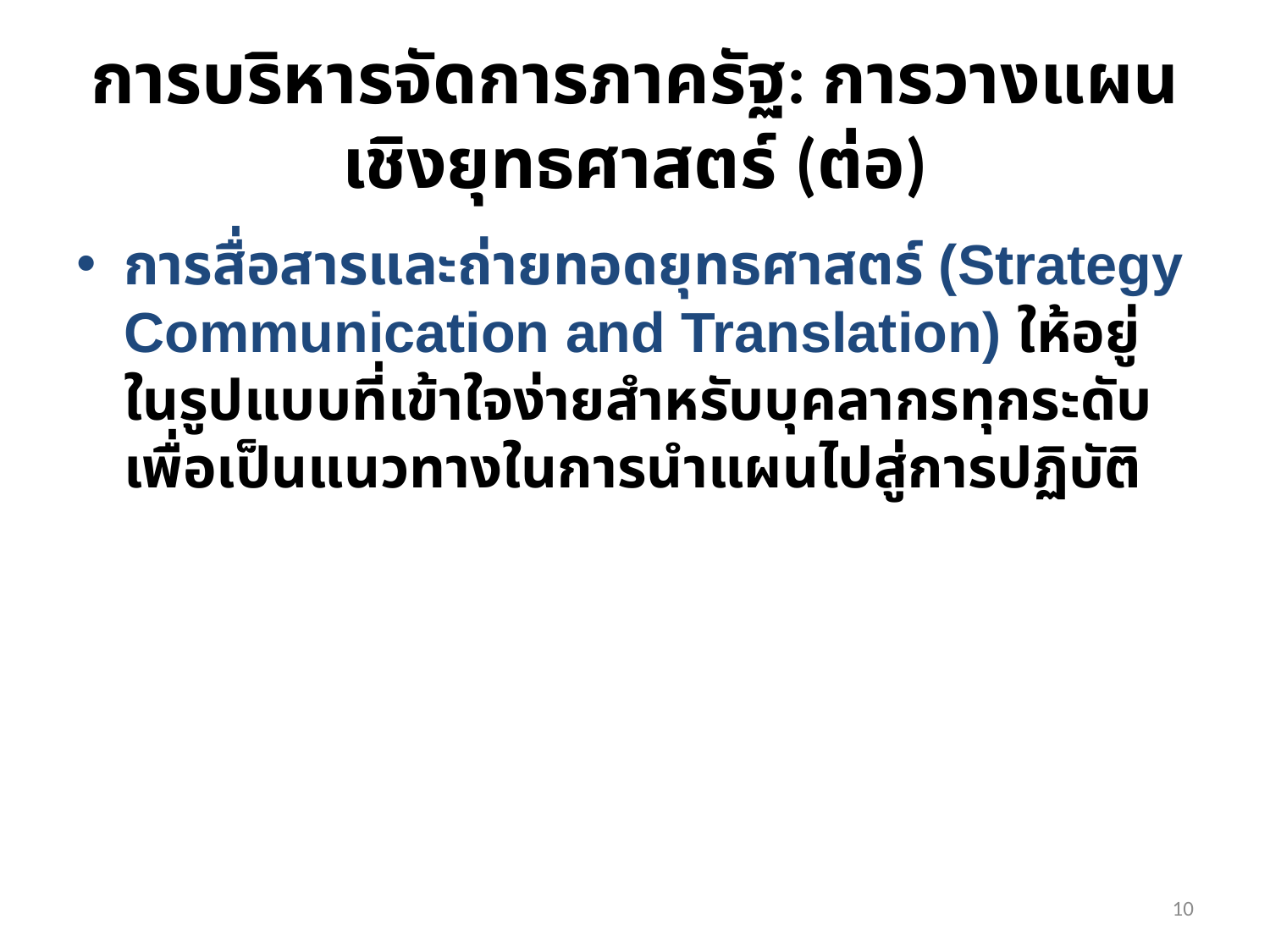

# การบริหารจัดการภาครัฐ: การวางแผนเชิงยุทธศาสตร์ (ต่อ)
การสื่อสารและถ่ายทอดยุทธศาสตร์ (Strategy Communication and Translation) ให้อยู่ในรูปแบบที่เข้าใจง่ายสำหรับบุคลากรทุกระดับ เพื่อเป็นแนวทางในการนำแผนไปสู่การปฏิบัติ
10